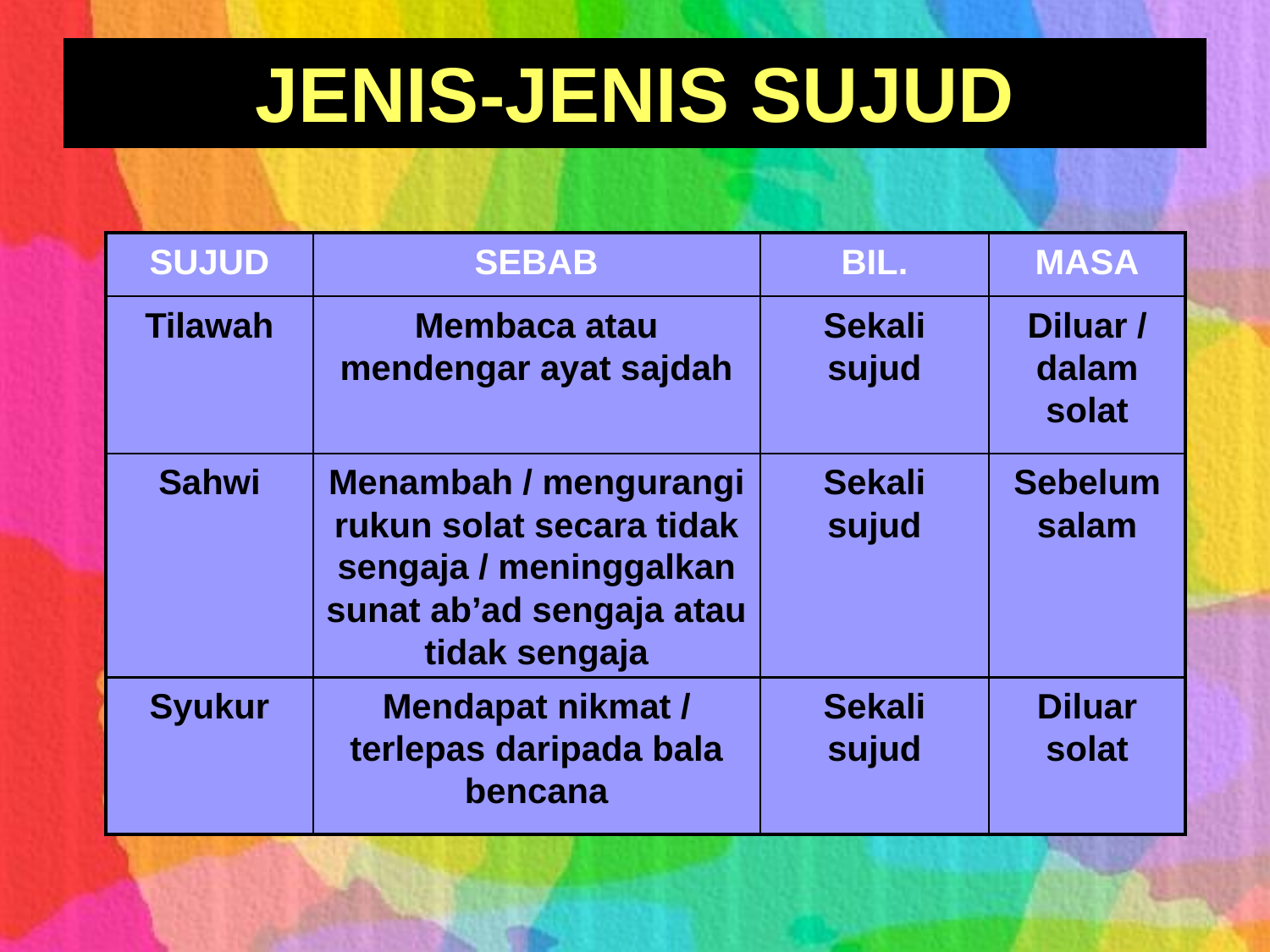

# JENIS-JENIS SUJUD
SUJUD
SEBAB
BIL.
MASA
Tilawah
Membaca atau mendengar ayat sajdah
Sekali sujud
Diluar / dalam solat
Sahwi
Menambah / mengurangi rukun solat secara tidak sengaja / meninggalkan sunat ab’ad sengaja atau tidak sengaja
Sekali sujud
Sebelum salam
Syukur
Mendapat nikmat / terlepas daripada bala bencana
Sekali sujud
Diluar solat